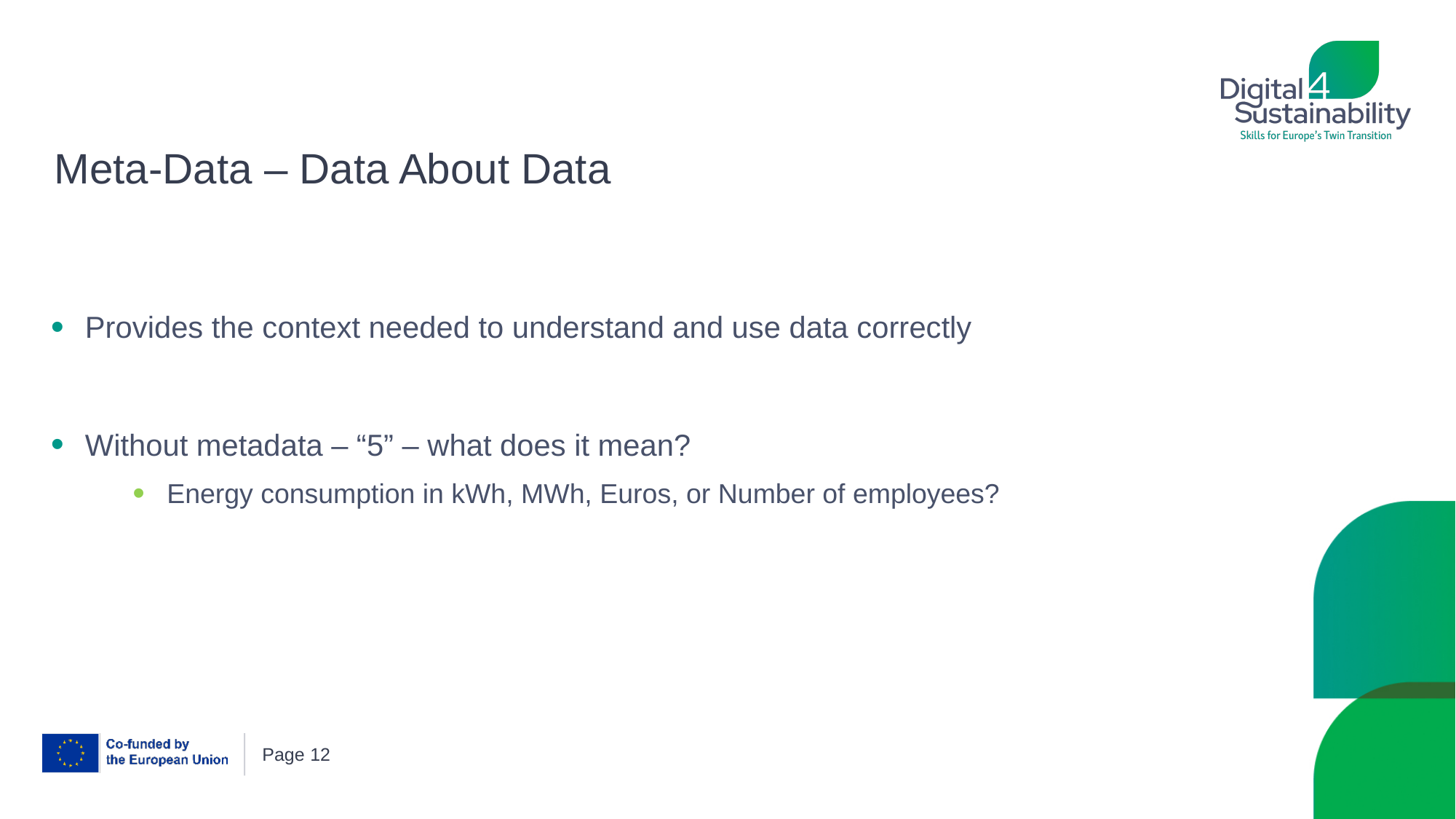

# Meta-Data – Data About Data

Provides the context needed to understand and use data correctly

Without metadata – “5” – what does it mean?
Energy consumption in kWh, MWh, Euros, or Number of employees?